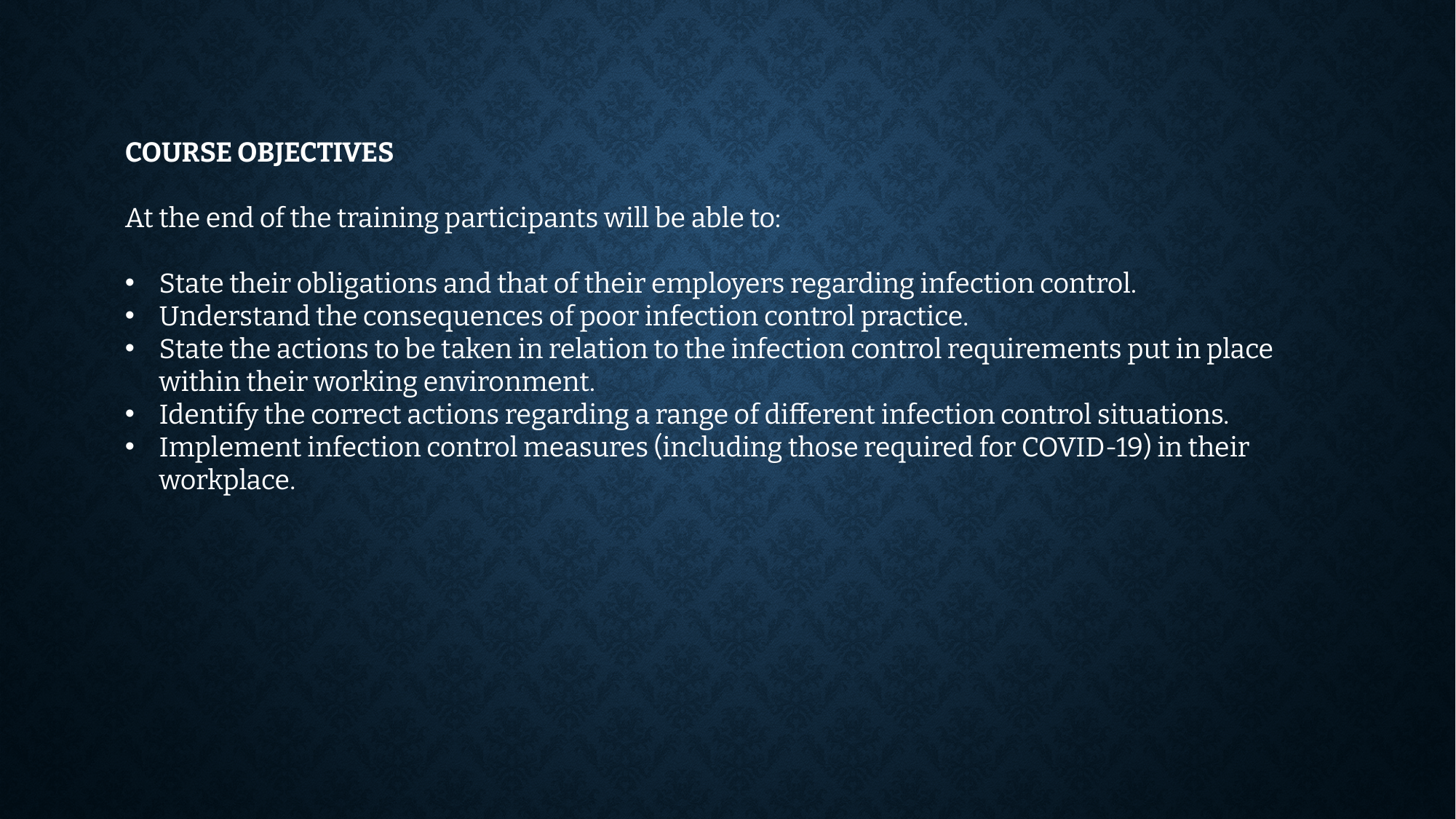

COURSE OBJECTIVES

At the end of the training participants will be able to:

State their obligations and that of their employers regarding infection control.
Understand the consequences of poor infection control practice.
State the actions to be taken in relation to the infection control requirements put in place within their working environment.
Identify the correct actions regarding a range of different infection control situations.
Implement infection control measures (including those required for COVID-19) in their workplace.